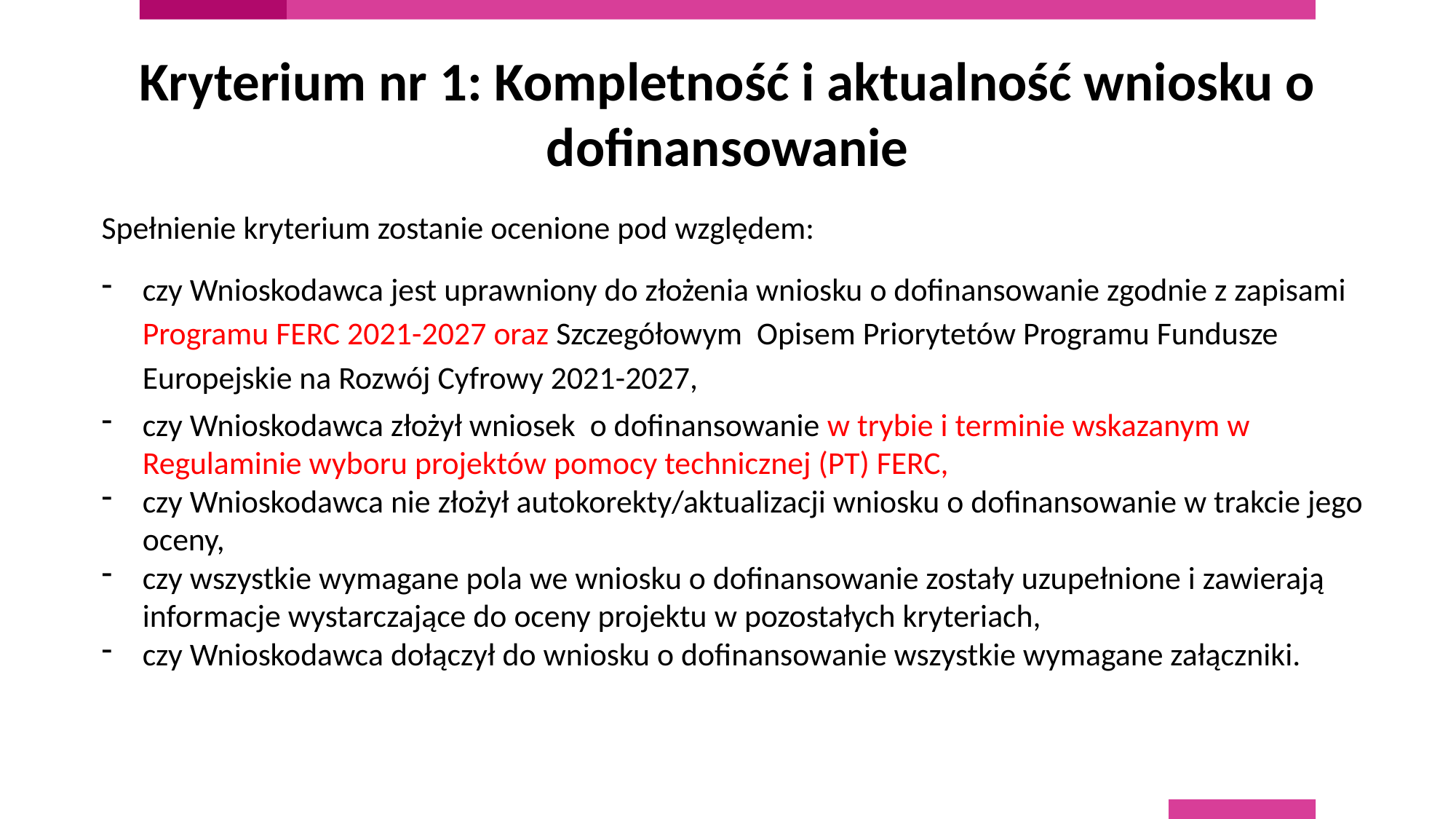

Kryterium nr 1: Kompletność i aktualność wniosku o dofinansowanie
Spełnienie kryterium zostanie ocenione pod względem:
czy Wnioskodawca jest uprawniony do złożenia wniosku o dofinansowanie zgodnie z zapisami Programu FERC 2021-2027 oraz Szczegółowym  Opisem Priorytetów Programu Fundusze Europejskie na Rozwój Cyfrowy 2021-2027,
czy Wnioskodawca złożył wniosek  o dofinansowanie w trybie i terminie wskazanym w Regulaminie wyboru projektów pomocy technicznej (PT) FERC,
czy Wnioskodawca nie złożył autokorekty/aktualizacji wniosku o dofinansowanie w trakcie jego oceny,
czy wszystkie wymagane pola we wniosku o dofinansowanie zostały uzupełnione i zawierają informacje wystarczające do oceny projektu w pozostałych kryteriach,
czy Wnioskodawca dołączył do wniosku o dofinansowanie wszystkie wymagane załączniki.